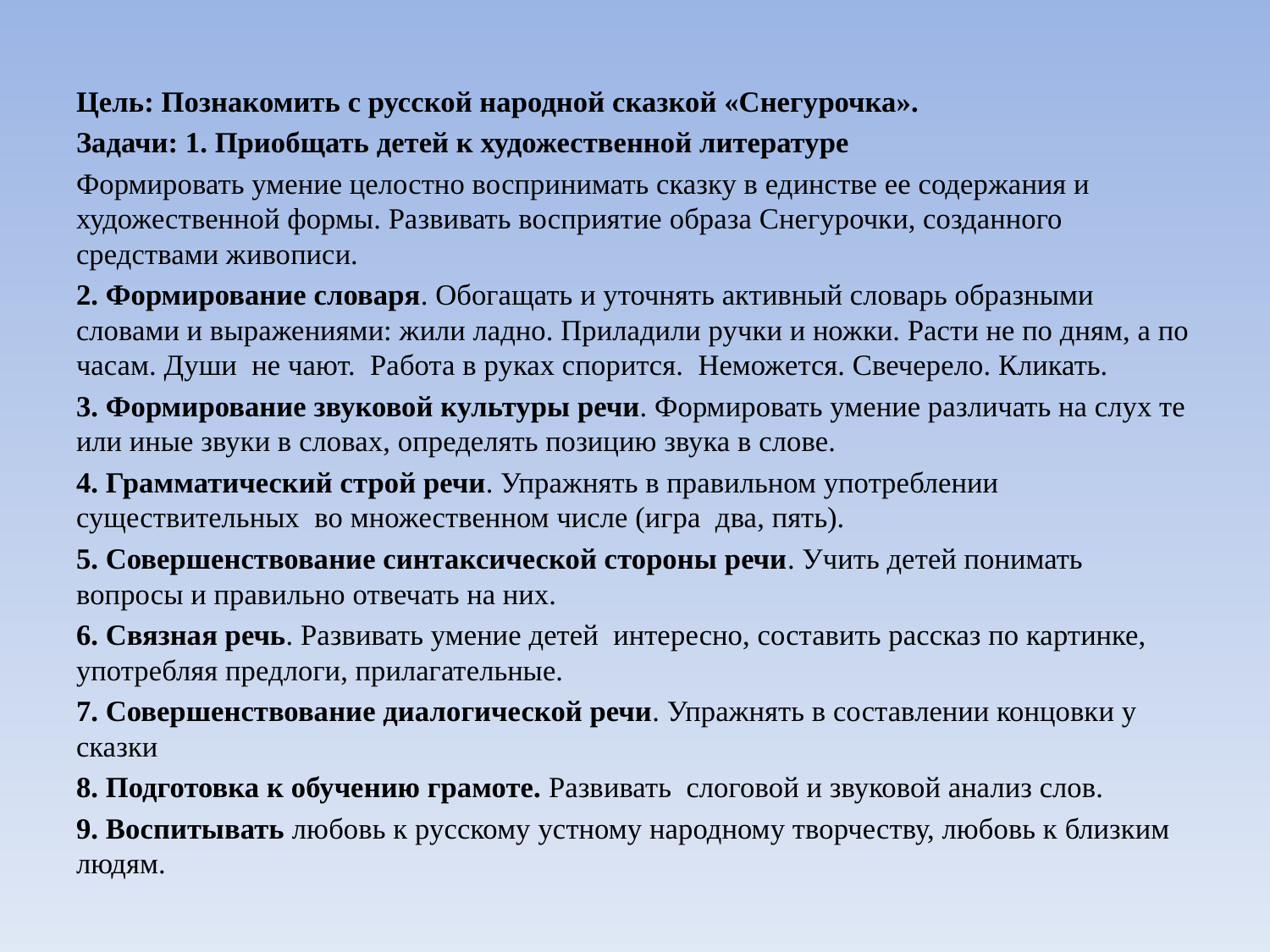

#
Цель: Познакомить с русской народной сказкой «Снегурочка».
Задачи: 1. Приобщать детей к художественной литературе
Формировать умение целостно воспринимать сказку в единстве ее содержания и художественной формы. Развивать восприятие образа Снегурочки, созданного средствами живописи.
2. Формирование словаря. Обогащать и уточнять активный словарь образными словами и выражениями: жили ладно. Приладили ручки и ножки. Расти не по дням, а по часам. Души  не чают.  Работа в руках спорится.  Неможется. Свечерело. Кликать.
3. Формирование звуковой культуры речи. Формировать умение различать на слух те или иные звуки в словах, определять позицию звука в слове.
4. Грамматический строй речи. Упражнять в правильном употреблении существительных  во множественном числе (игра  два, пять).
5. Совершенствование синтаксической стороны речи. Учить детей понимать вопросы и правильно отвечать на них.
6. Связная речь. Развивать умение детей  интересно, составить рассказ по картинке, употребляя предлоги, прилагательные.
7. Совершенствование диалогической речи. Упражнять в составлении концовки у сказки
8. Подготовка к обучению грамоте. Развивать  слоговой и звуковой анализ слов.
9. Воспитывать любовь к русскому устному народному творчеству, любовь к близким людям.